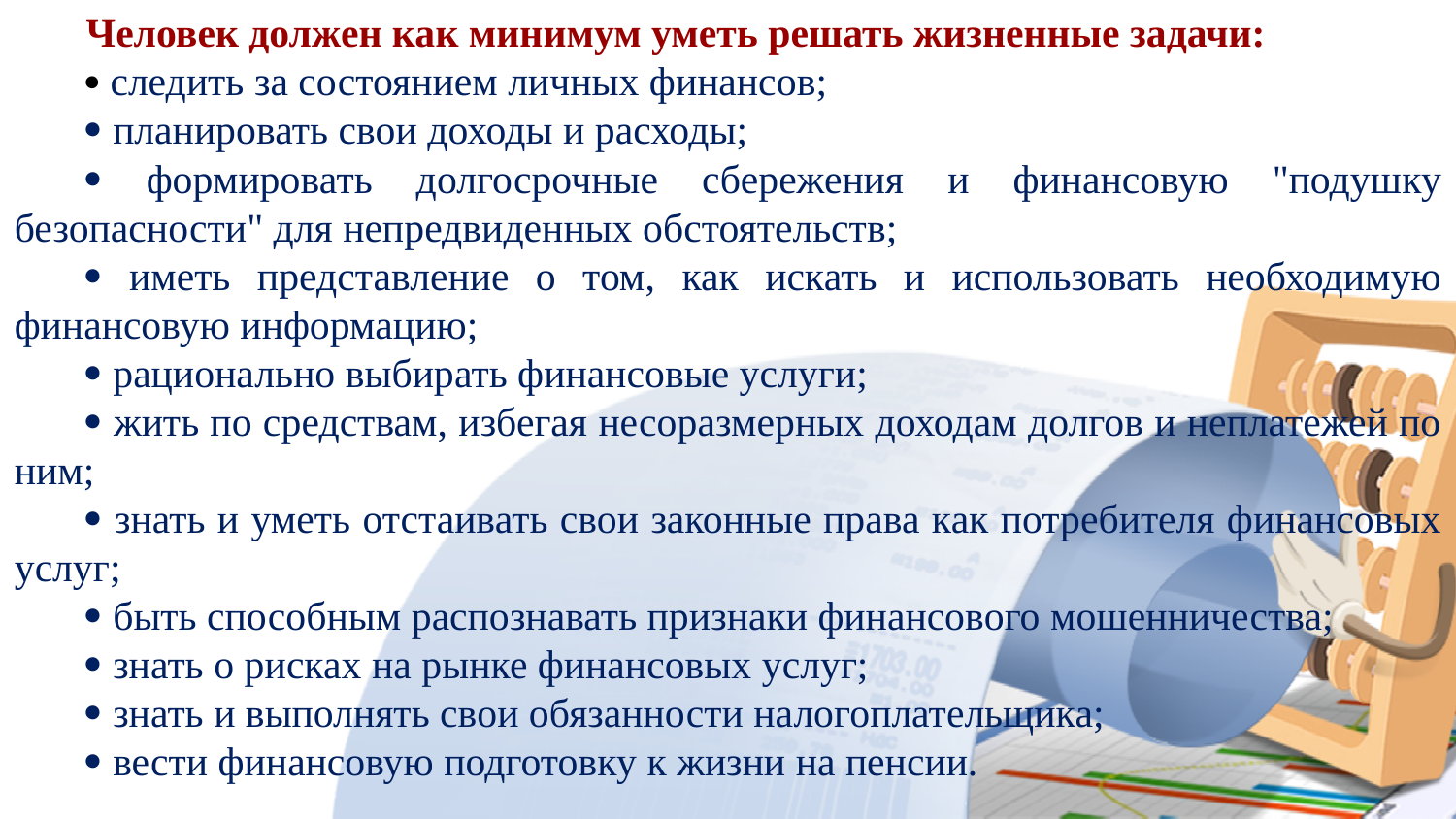

Человек должен как минимум уметь решать жизненные задачи:
• следить за состоянием личных финансов;
• планировать свои доходы и расходы;
• формировать долгосрочные сбережения и финансовую "подушку безопасности" для непредвиденных обстоятельств;
• иметь представление о том, как искать и использовать необходимую финансовую информацию;
• рационально выбирать финансовые услуги;
• жить по средствам, избегая несоразмерных доходам долгов и неплатежей по ним;
• знать и уметь отстаивать свои законные права как потребителя финансовых услуг;
• быть способным распознавать признаки финансового мошенничества;
• знать о рисках на рынке финансовых услуг;
• знать и выполнять свои обязанности налогоплательщика;
• вести финансовую подготовку к жизни на пенсии.